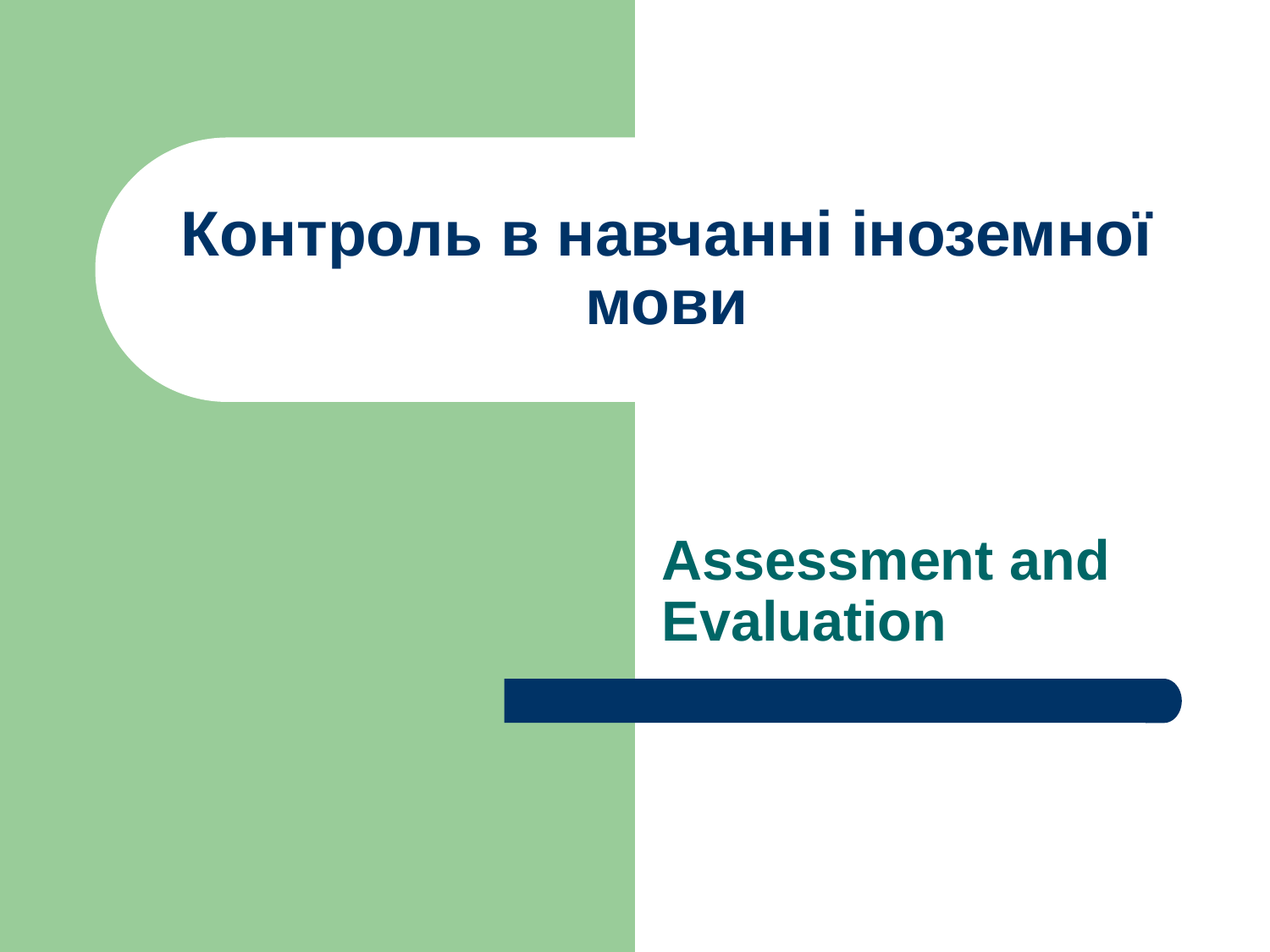

# Контроль в навчанні іноземної мови
Assessment and Evaluation